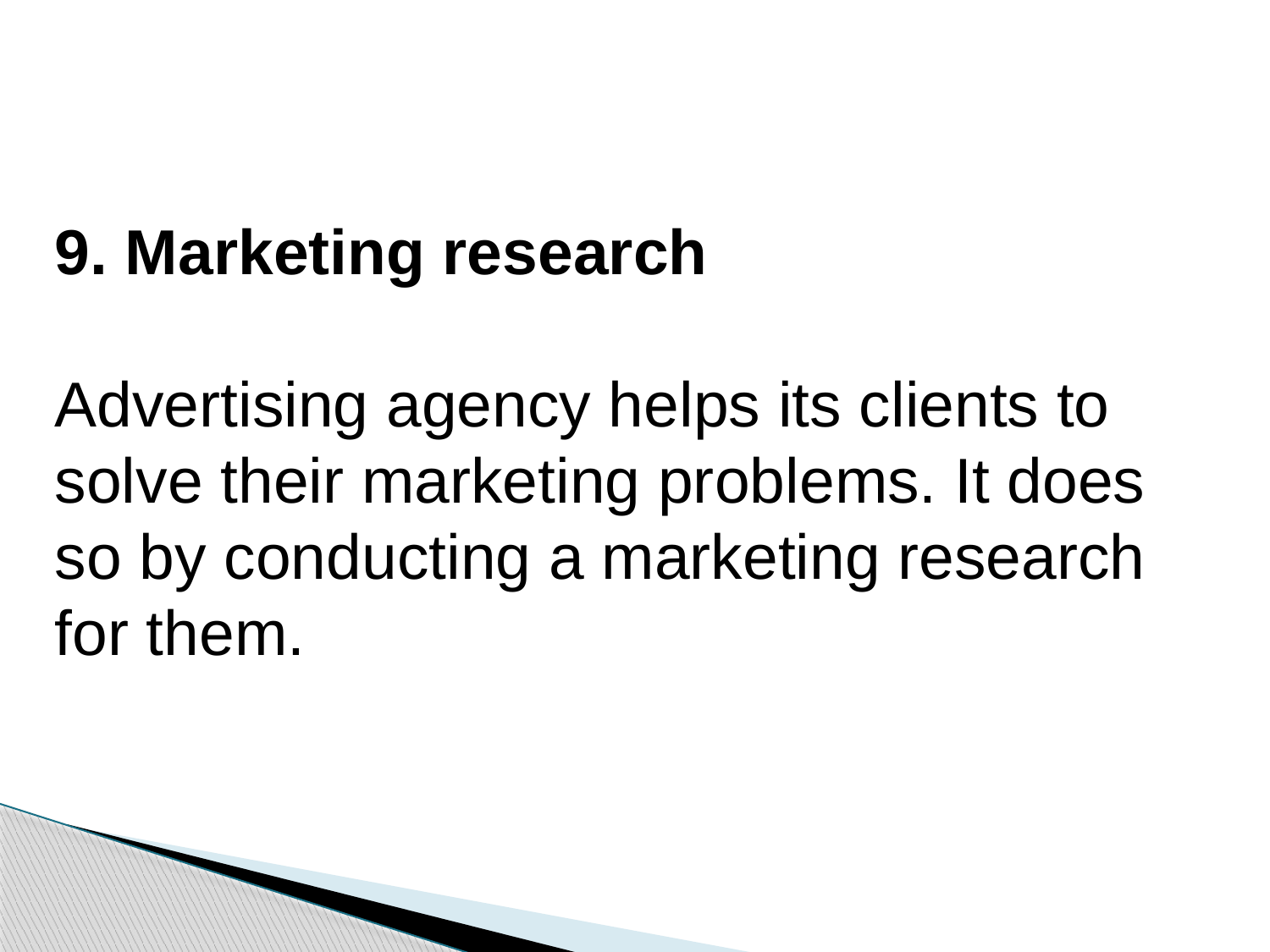

9. Marketing research
Advertising agency helps its clients to solve their marketing problems. It does so by conducting a marketing research for them.